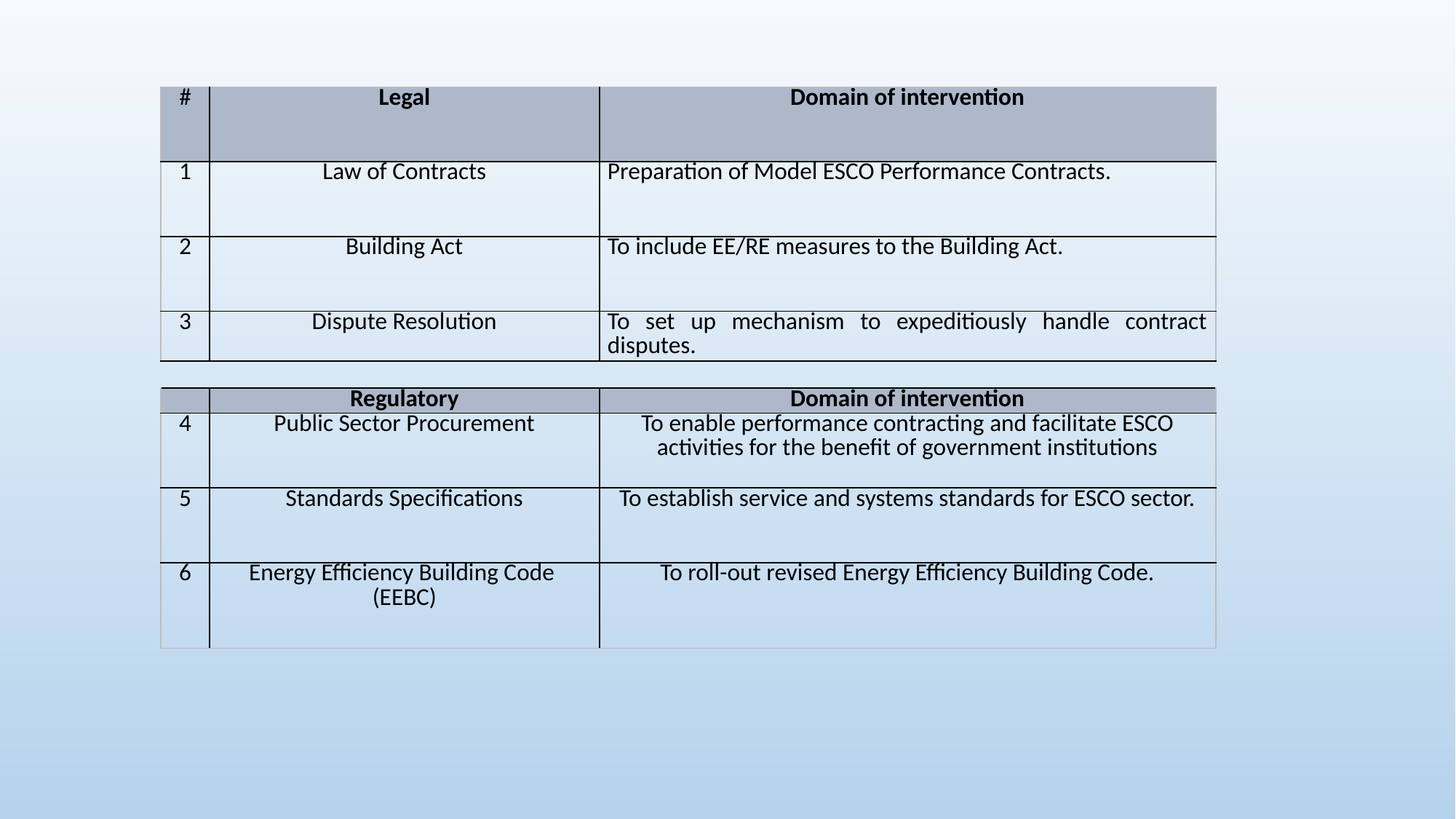

| # | Legal | Domain of intervention |
| --- | --- | --- |
| 1 | Law of Contracts | Preparation of Model ESCO Performance Contracts. |
| 2 | Building Act | To include EE/RE measures to the Building Act. |
| 3 | Dispute Resolution | To set up mechanism to expeditiously handle contract disputes. |
|  |  |  |
|  | Regulatory | Domain of intervention |
| 4 | Public Sector Procurement | To enable performance contracting and facilitate ESCO activities for the benefit of government institutions |
| 5 | Standards Specifications | To establish service and systems standards for ESCO sector. |
| 6 | Energy Efficiency Building Code (EEBC) | To roll-out revised Energy Efficiency Building Code. |
|  |  |  |